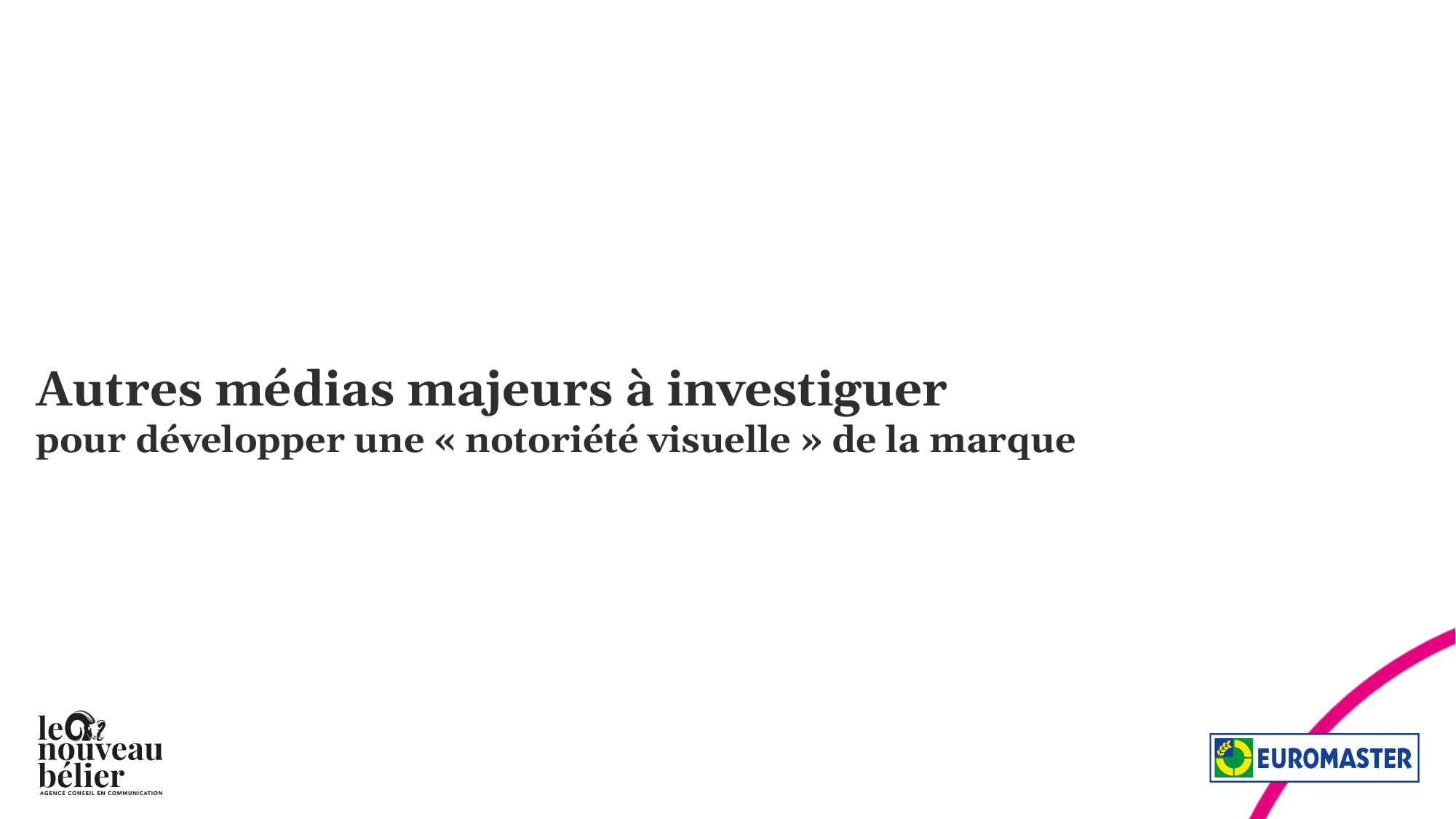

# Autres médias majeurs à investiguer pour développer une « notoriété visuelle » de la marque